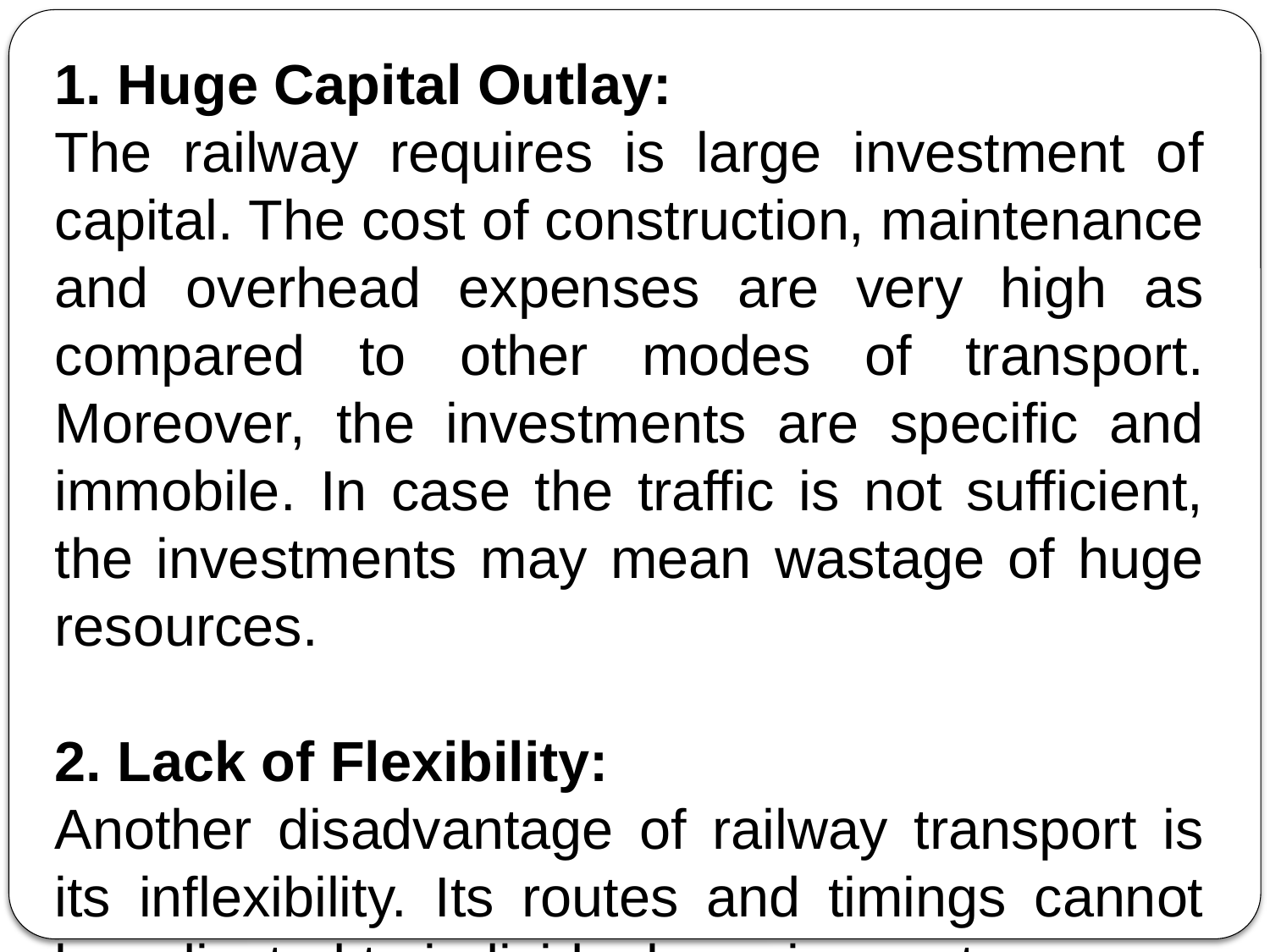

1. Huge Capital Outlay:
The railway requires is large investment of capital. The cost of construction, maintenance and overhead expenses are very high as compared to other modes of transport. Moreover, the investments are specific and immobile. In case the traffic is not sufficient, the investments may mean wastage of huge resources.

2. Lack of Flexibility:
Another disadvantage of railway transport is its inflexibility. Its routes and timings cannot be adjusted to individual requirements.